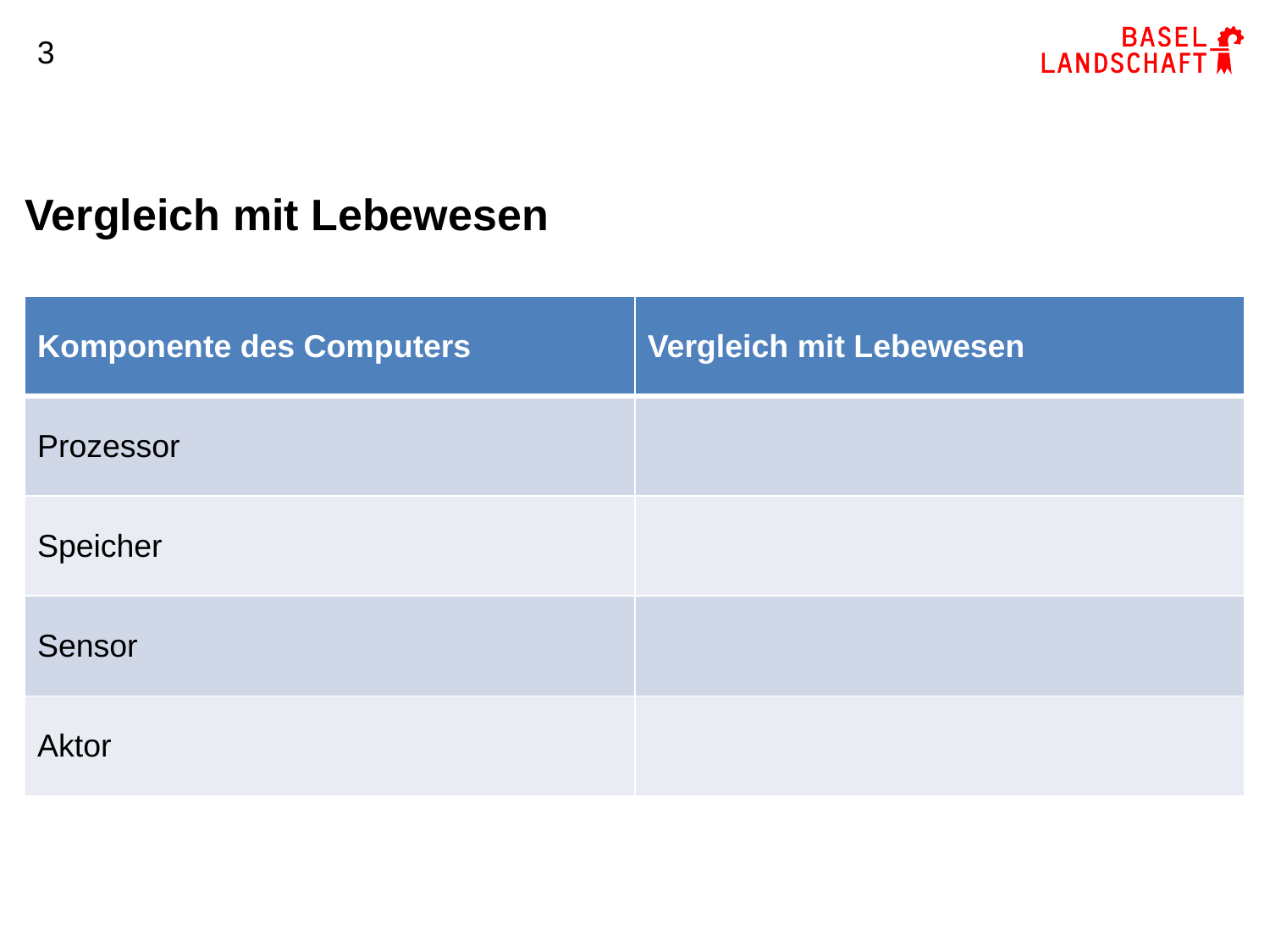

3
# Vergleich mit Lebewesen
| Komponente des Computers | Vergleich mit Lebewesen |
| --- | --- |
| Prozessor |  |
| Speicher |  |
| Sensor |  |
| Aktor |  |